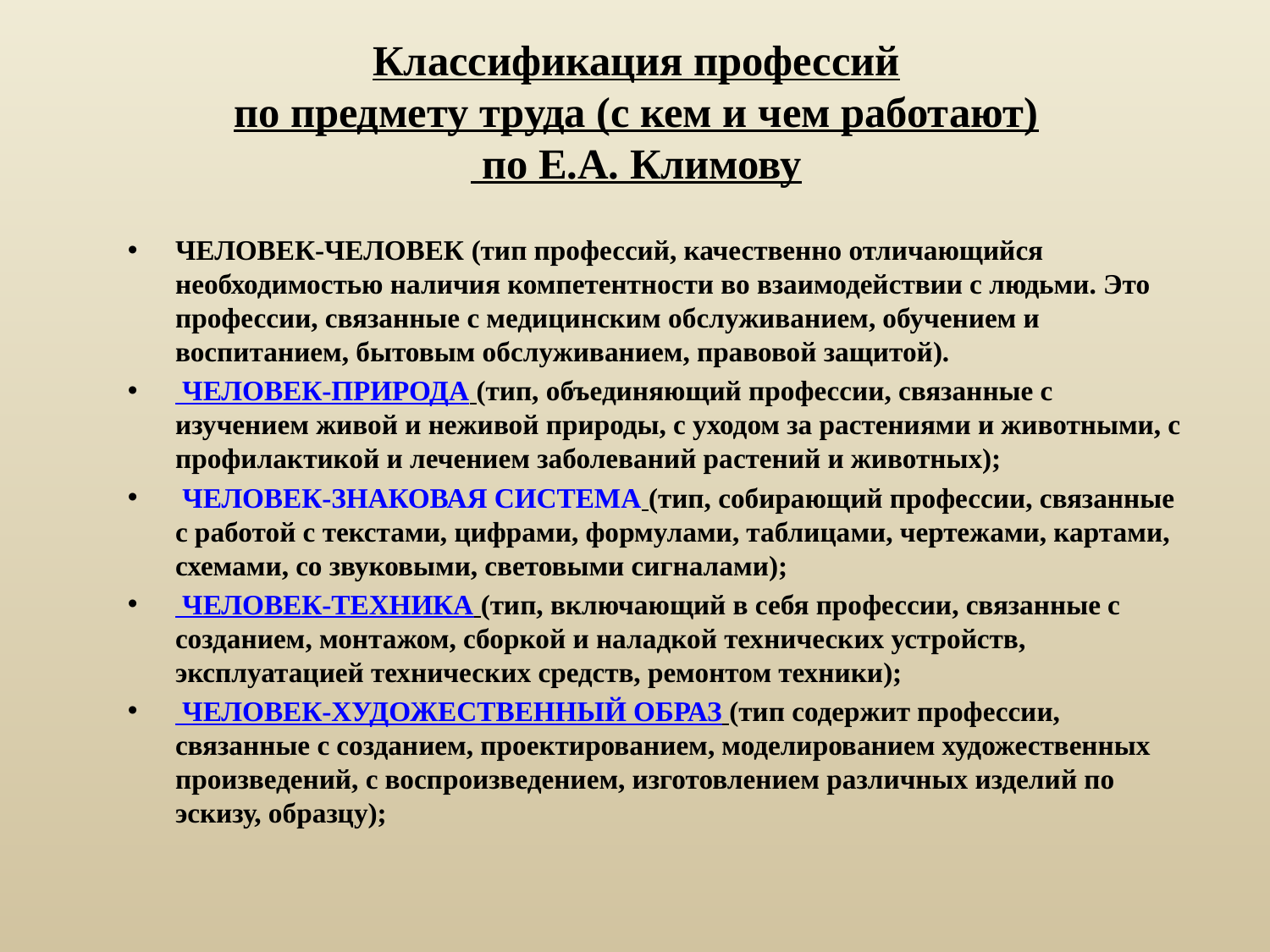

# Классификация профессий по предмету труда (с кем и чем работают) по Е.А. Климову
ЧЕЛОВЕК-ЧЕЛОВЕК (тип профессий, качественно отличающийся необходимостью наличия компетентности во взаимодействии с людьми. Это профессии, связанные с медицинским обслуживанием, обучением и воспитанием, бытовым обслуживанием, правовой защитой).
 ЧЕЛОВЕК-ПРИРОДА (тип, объединяющий профессии, связанные с изучением живой и неживой природы, с уходом за растениями и животными, с профилактикой и лечением заболеваний растений и животных);
 ЧЕЛОВЕК-ЗНАКОВАЯ СИСТЕМА (тип, собирающий профессии, связанные с работой с текстами, цифрами, формулами, таблицами, чертежами, картами, схемами, со звуковыми, световыми сигналами);
 ЧЕЛОВЕК-ТЕХНИКА (тип, включающий в себя профессии, связанные с созданием, монтажом, сборкой и наладкой технических устройств, эксплуатацией технических средств, ремонтом техники);
 ЧЕЛОВЕК-ХУДОЖЕСТВЕННЫЙ ОБРАЗ (тип содержит профессии, связанные с созданием, проектированием, моделированием художественных произведений, с воспроизведением, изготовлением различных изделий по эскизу, образцу);